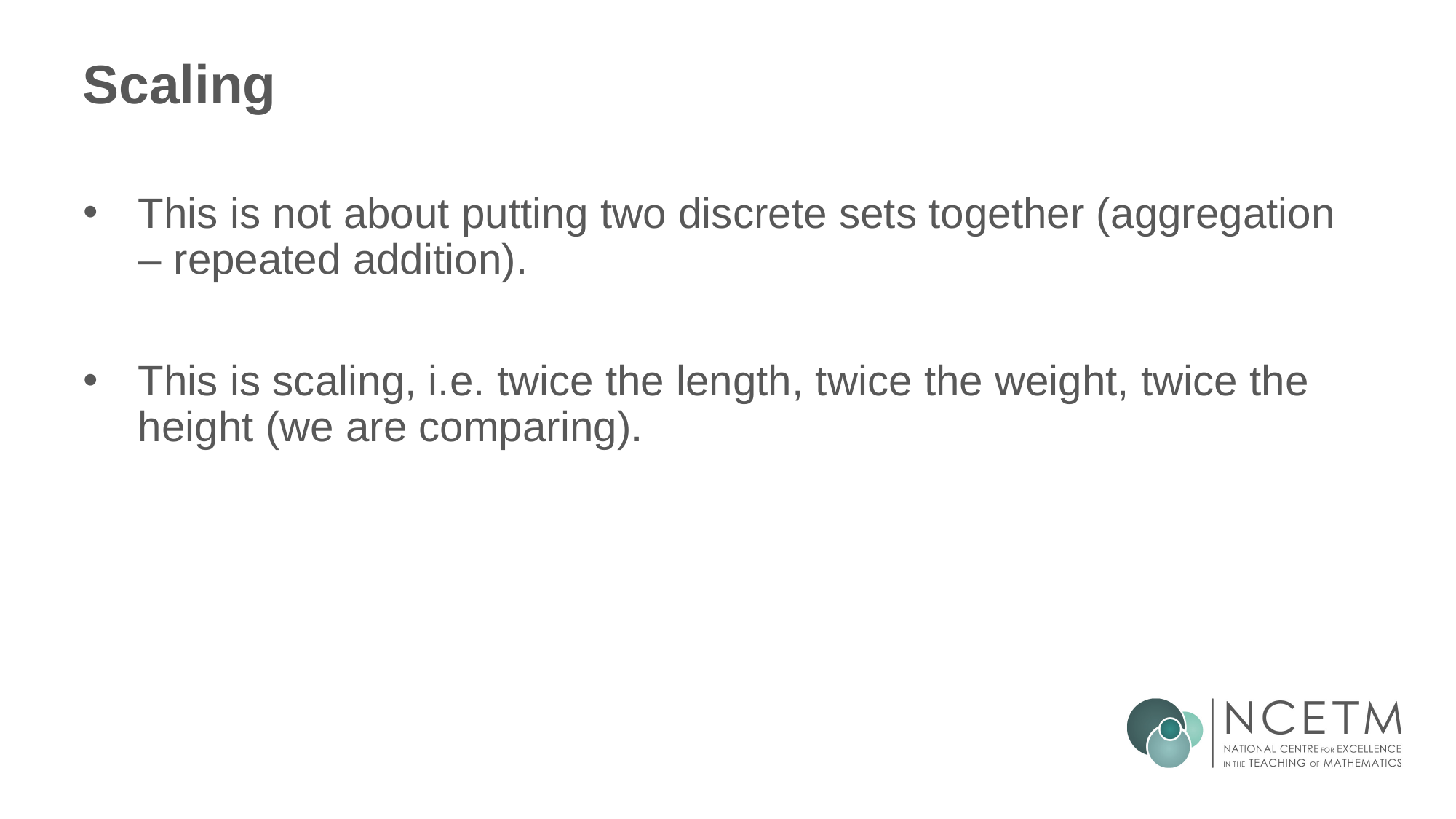

# Scaling
This is not about putting two discrete sets together (aggregation – repeated addition).

This is scaling, i.e. twice the length, twice the weight, twice the height (we are comparing).